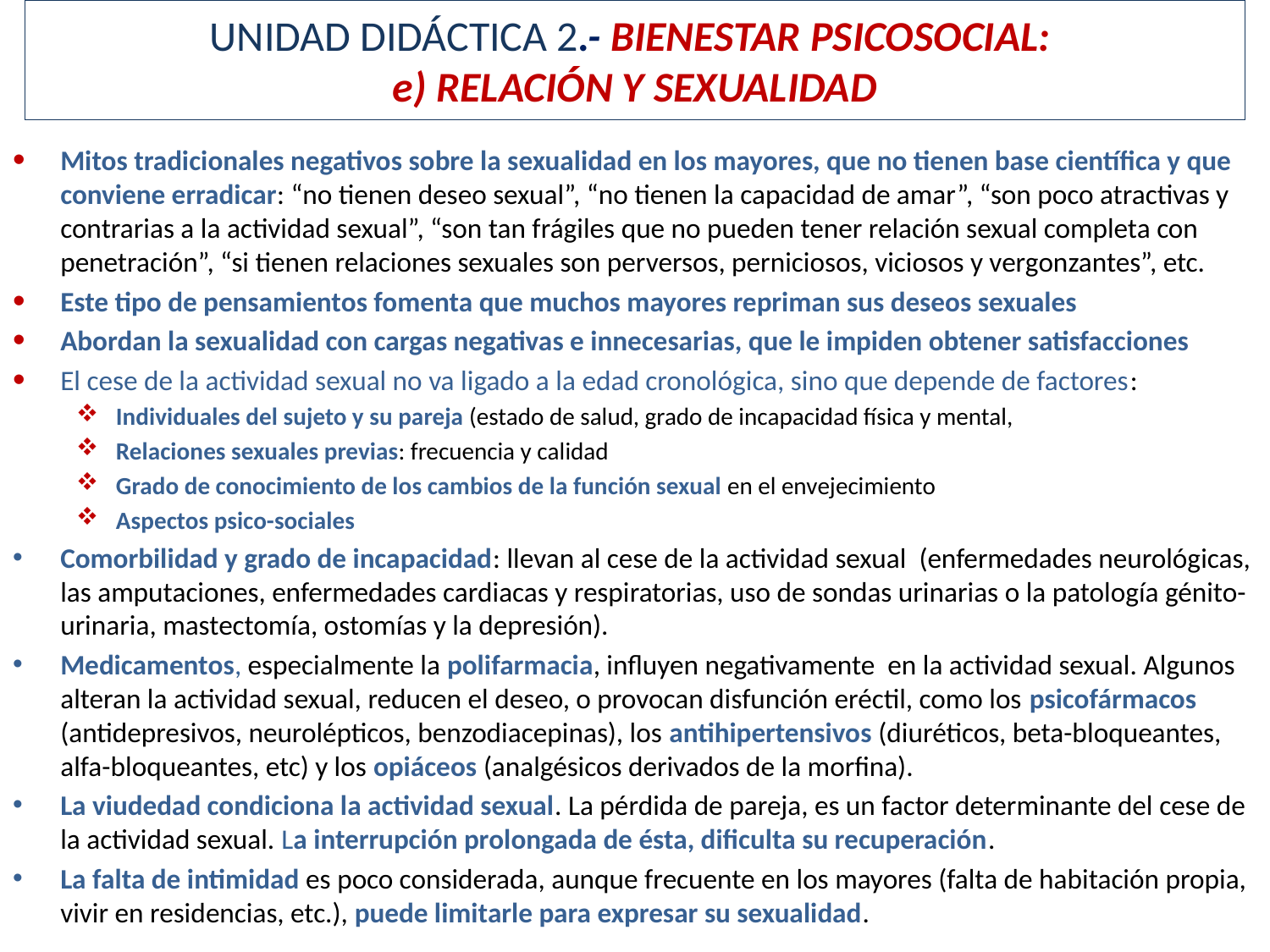

UNIDAD DIDÁCTICA 2.- BIENESTAR PSICOSOCIAL:
e) RELACIÓN Y SEXUALIDAD
Mitos tradicionales negativos sobre la sexualidad en los mayores, que no tienen base científica y que conviene erradicar: “no tienen deseo sexual”, “no tienen la capacidad de amar”, “son poco atractivas y contrarias a la actividad sexual”, “son tan frágiles que no pueden tener relación sexual completa con penetración”, “si tienen relaciones sexuales son perversos, perniciosos, viciosos y vergonzantes”, etc.
Este tipo de pensamientos fomenta que muchos mayores repriman sus deseos sexuales
Abordan la sexualidad con cargas negativas e innecesarias, que le impiden obtener satisfacciones
El cese de la actividad sexual no va ligado a la edad cronológica, sino que depende de factores:
Individuales del sujeto y su pareja (estado de salud, grado de incapacidad física y mental,
Relaciones sexuales previas: frecuencia y calidad
Grado de conocimiento de los cambios de la función sexual en el envejecimiento
Aspectos psico-sociales
Comorbilidad y grado de incapacidad: llevan al cese de la actividad sexual  (enfermedades neurológicas, las amputaciones, enfermedades cardiacas y respiratorias, uso de sondas urinarias o la patología génito-urinaria, mastectomía, ostomías y la depresión).
Medicamentos, especialmente la polifarmacia, influyen negativamente  en la actividad sexual. Algunos alteran la actividad sexual, reducen el deseo, o provocan disfunción eréctil, como los psicofármacos (antidepresivos, neurolépticos, benzodiacepinas), los antihipertensivos (diuréticos, beta-bloqueantes, alfa-bloqueantes, etc) y los opiáceos (analgésicos derivados de la morfina).
La viudedad condiciona la actividad sexual. La pérdida de pareja, es un factor determinante del cese de la actividad sexual. La interrupción prolongada de ésta, dificulta su recuperación.
La falta de intimidad es poco considerada, aunque frecuente en los mayores (falta de habitación propia, vivir en residencias, etc.), puede limitarle para expresar su sexualidad.